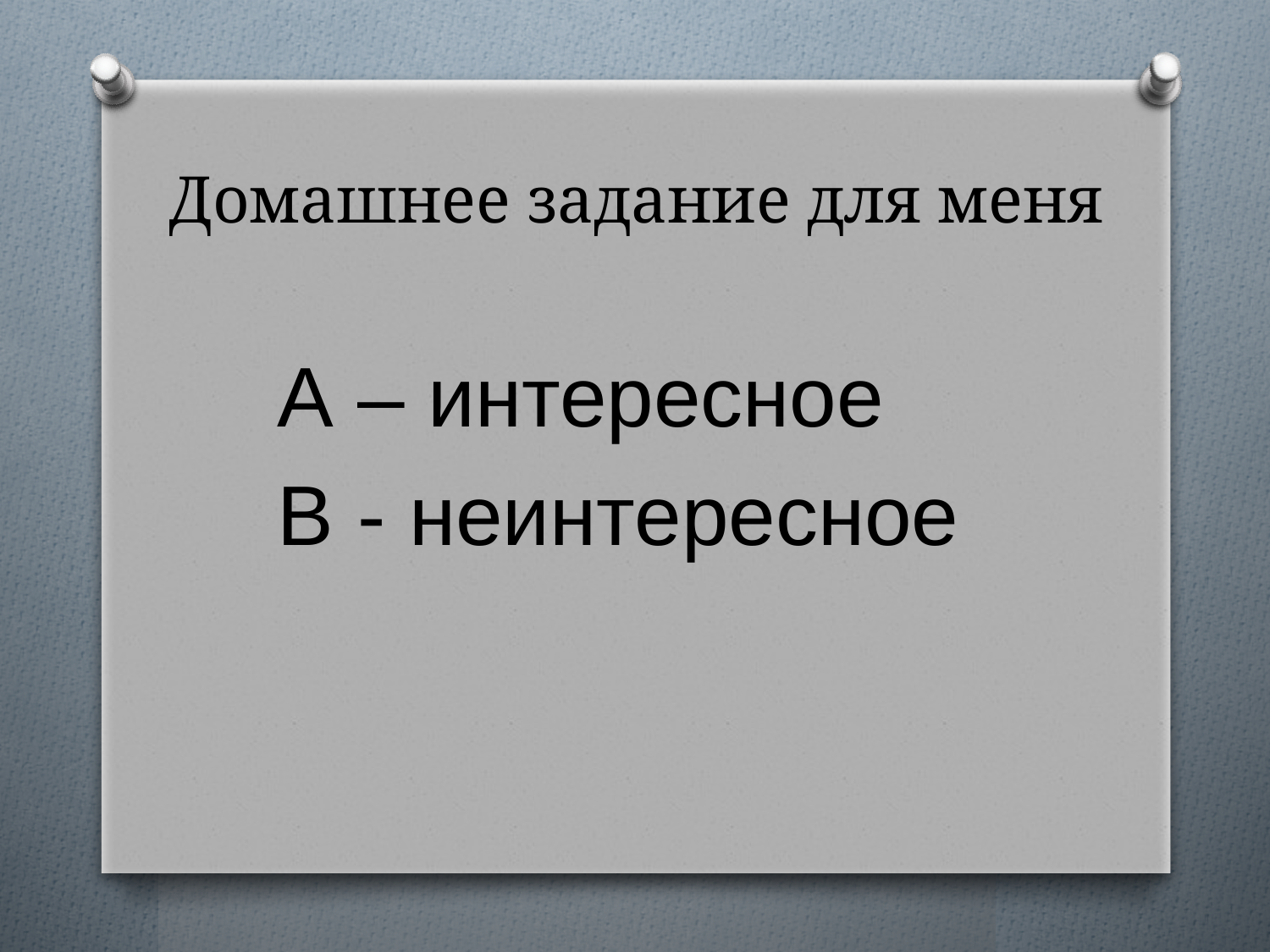

# Домашнее задание для меня
А – интересное
В - неинтересное